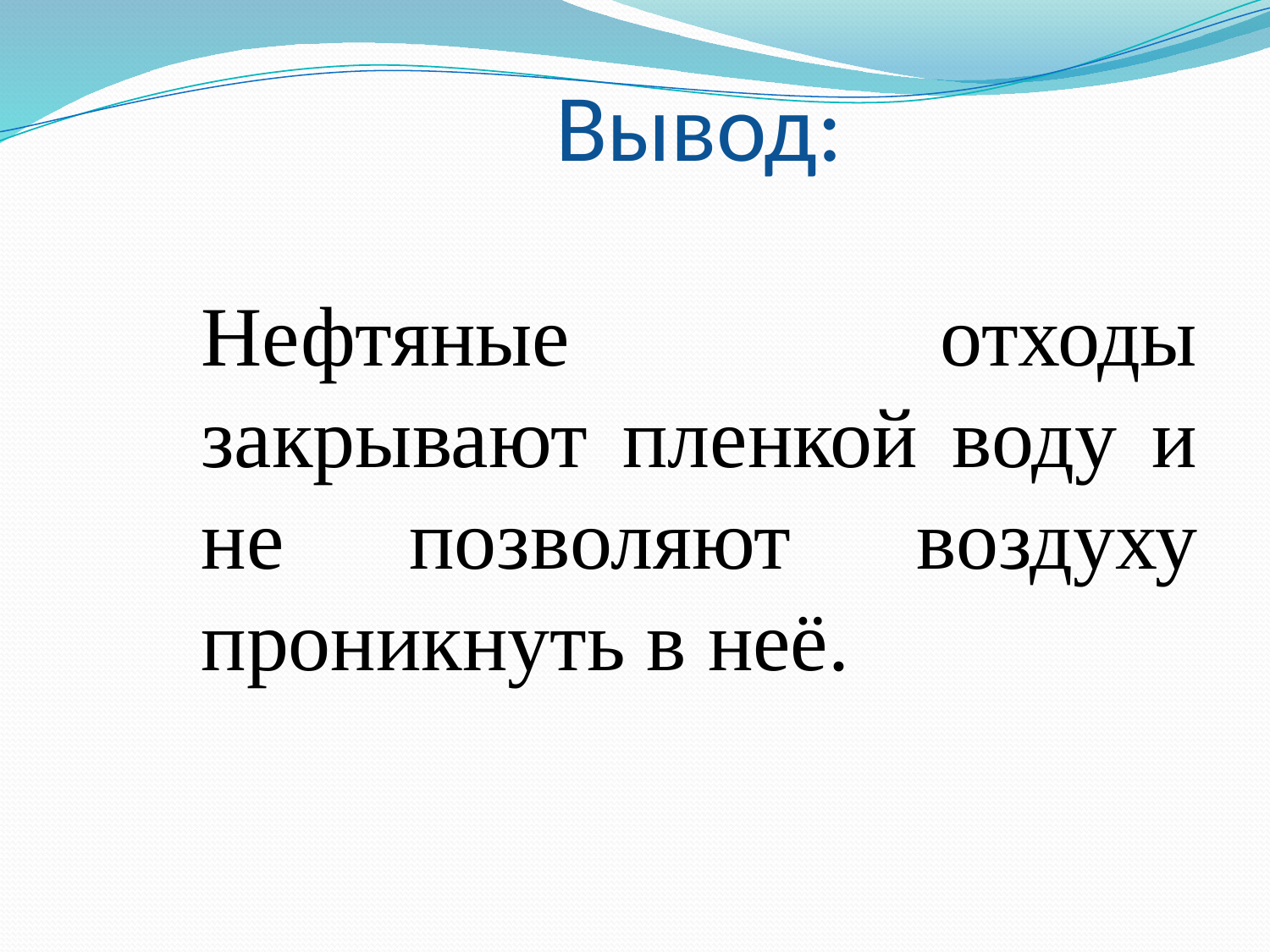

Вывод:

Нефтяные отходы закрывают пленкой воду и не позволяют воздуху проникнуть в неё.
#